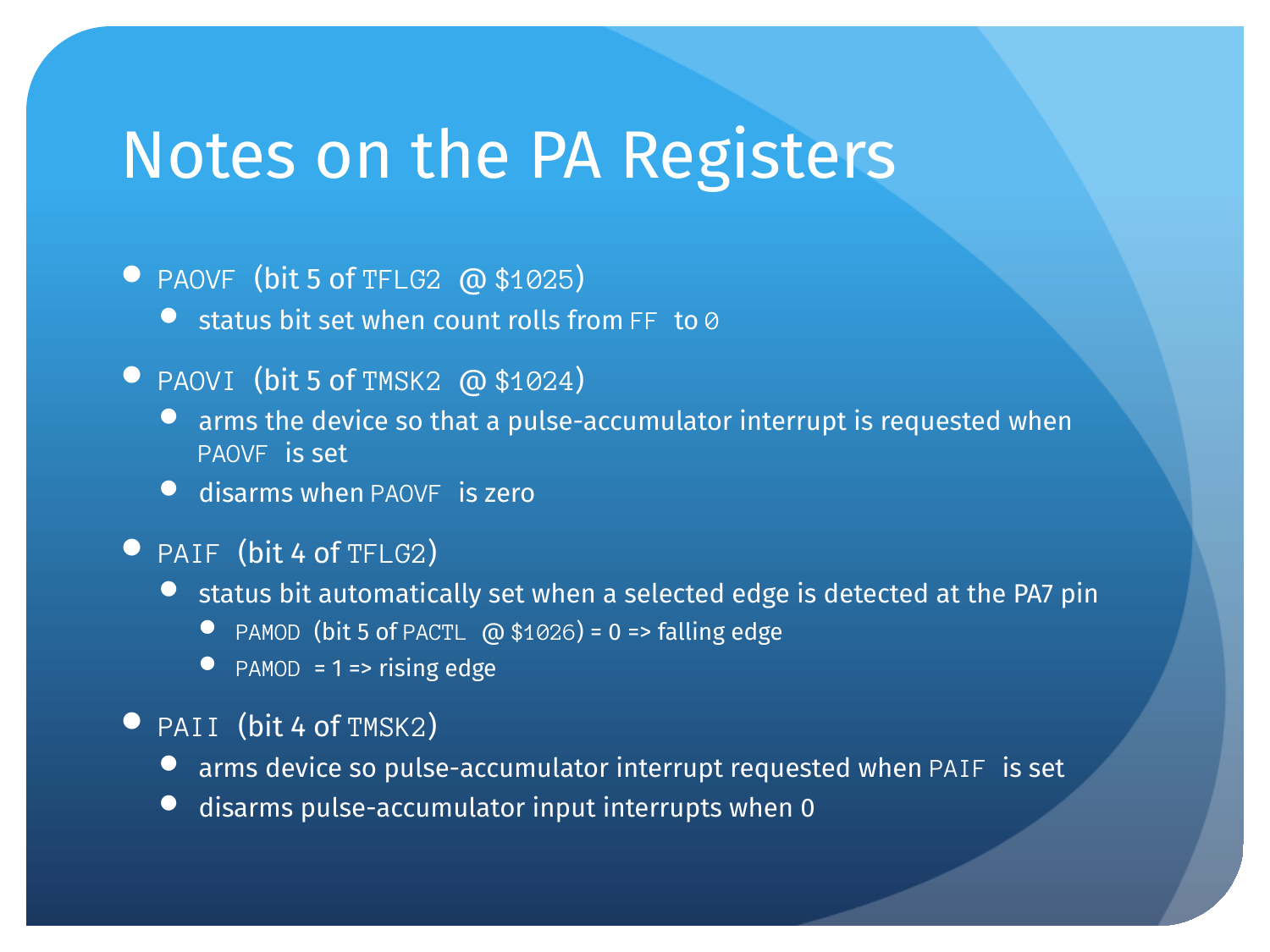

# Notes on the PA Registers
PAOVF (bit 5 of TFLG2 @ $1025)
status bit set when count rolls from FF to 0
PAOVI (bit 5 of TMSK2 @ $1024)
arms the device so that a pulse-accumulator interrupt is requested when PAOVF is set
disarms when PAOVF is zero
PAIF (bit 4 of TFLG2)
status bit automatically set when a selected edge is detected at the PA7 pin
PAMOD (bit 5 of PACTL @ $1026) = 0 => falling edge
PAMOD = 1 => rising edge
PAII (bit 4 of TMSK2)
arms device so pulse-accumulator interrupt requested when PAIF is set
disarms pulse-accumulator input interrupts when 0